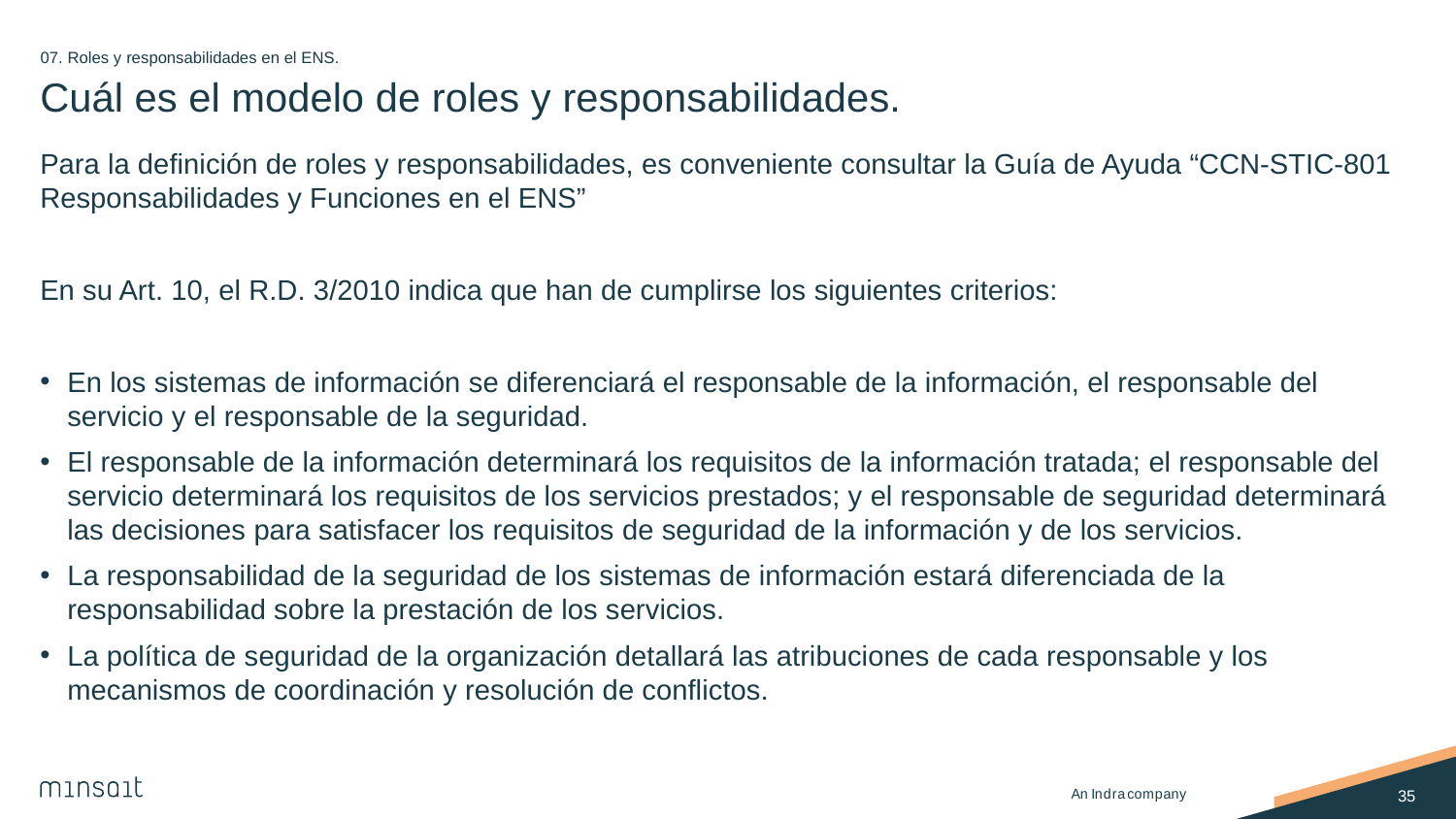

07. Roles y responsabilidades en el ENS.
# Cuál es el modelo de roles y responsabilidades.
Para la definición de roles y responsabilidades, es conveniente consultar la Guía de Ayuda “CCN-STIC-801 Responsabilidades y Funciones en el ENS”

En su Art. 10, el R.D. 3/2010 indica que han de cumplirse los siguientes criterios:

En los sistemas de información se diferenciará el responsable de la información, el responsable del servicio y el responsable de la seguridad.
El responsable de la información determinará los requisitos de la información tratada; el responsable del servicio determinará los requisitos de los servicios prestados; y el responsable de seguridad determinará las decisiones para satisfacer los requisitos de seguridad de la información y de los servicios.
La responsabilidad de la seguridad de los sistemas de información estará diferenciada de la responsabilidad sobre la prestación de los servicios.
La política de seguridad de la organización detallará las atribuciones de cada responsable y los mecanismos de coordinación y resolución de conflictos.